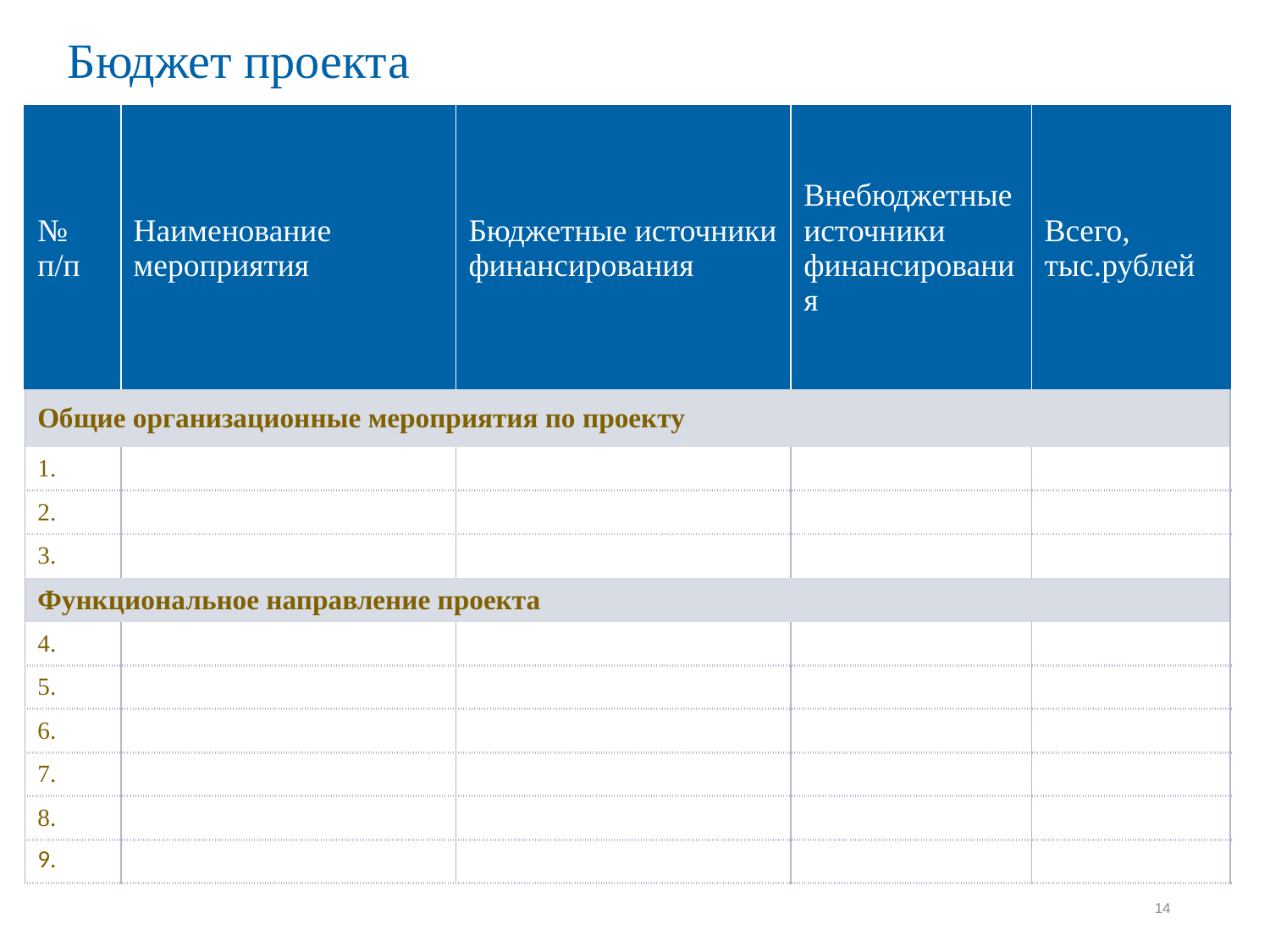

Бюджет проекта
| № п/п | Наименование мероприятия | Бюджетные источники финансирования | Внебюджетные источники финансирования | Всего, тыс.рублей |
| --- | --- | --- | --- | --- |
| Общие организационные мероприятия по проекту |  |  |  |  |
| 1. |  |  |  |  |
| 2. |  |  |  |  |
| 3. |  |  |  |  |
| Функциональное направление проекта |  |  |  |  |
| 4. |  |  |  |  |
| 5. |  |  |  |  |
| 6. |  |  |  |  |
| 7. |  |  |  |  |
| 8. |  |  |  |  |
| 9. |  |  |  |  |
14